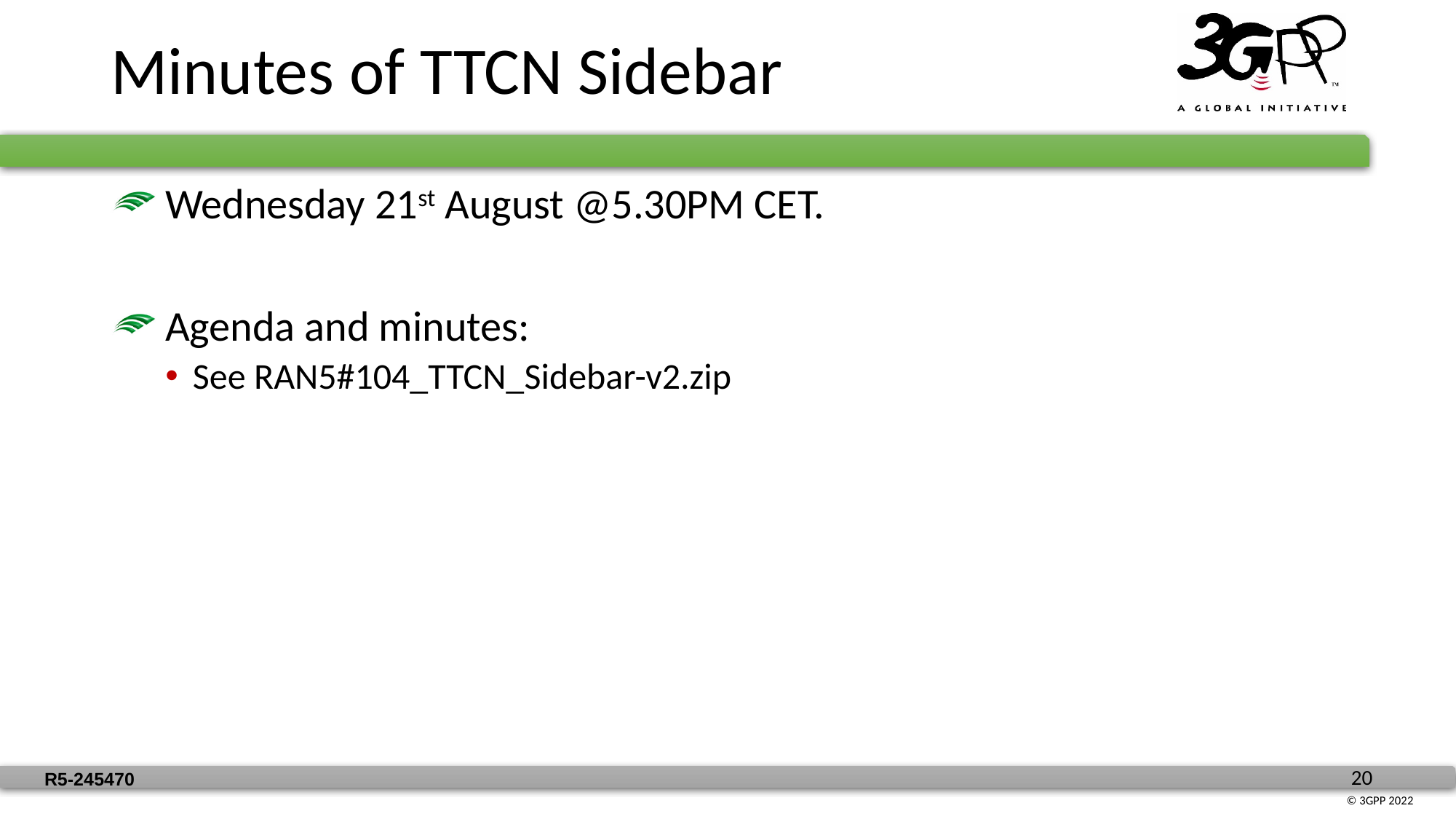

# Minutes of TTCN Sidebar
 Wednesday 21st August @5.30PM CET.

 Agenda and minutes:
See RAN5#104_TTCN_Sidebar-v2.zip